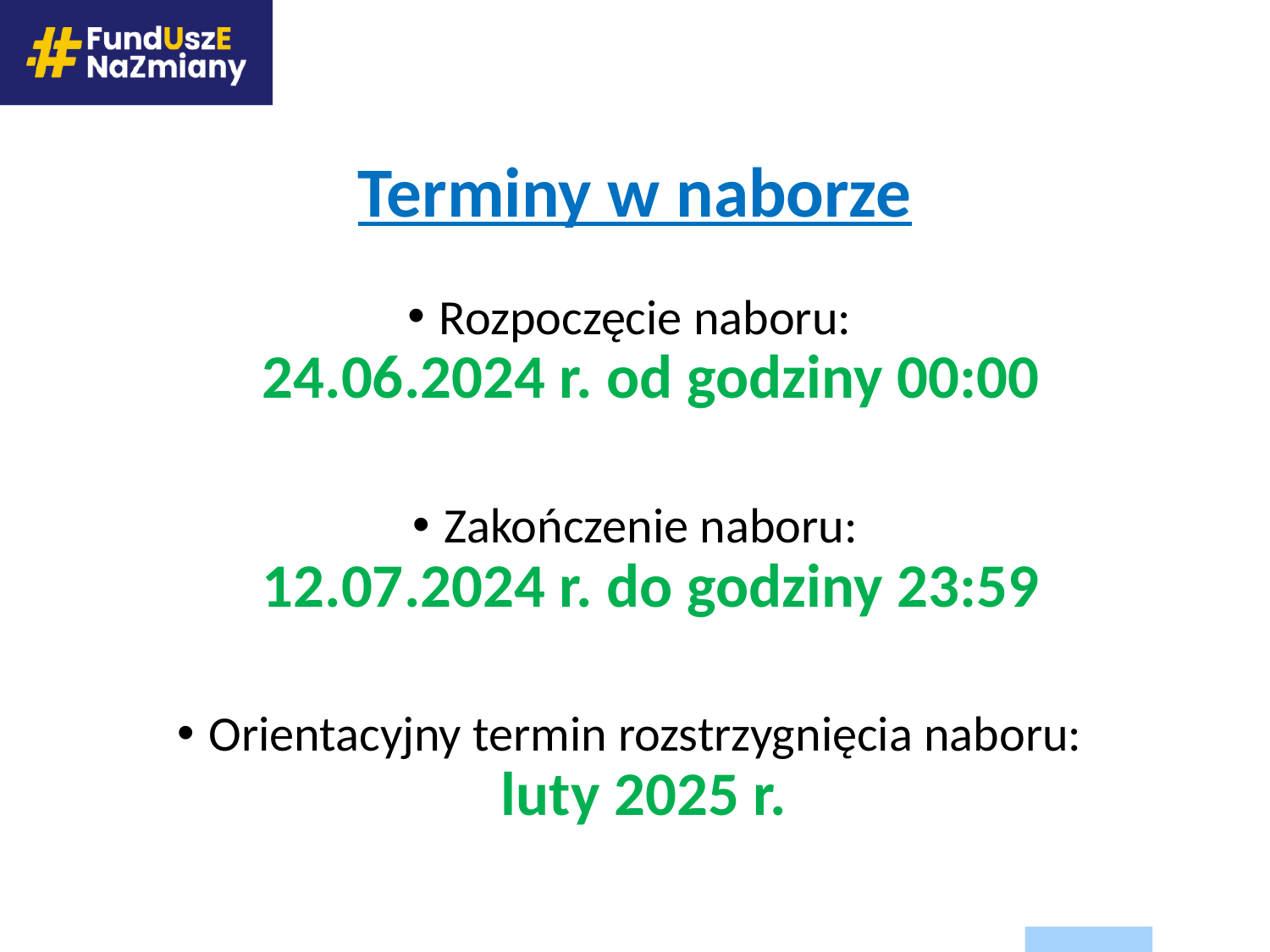

# Terminy w naborze
Rozpoczęcie naboru:
24.06.2024 r. od godziny 00:00

Zakończenie naboru:
12.07.2024 r. do godziny 23:59

Orientacyjny termin rozstrzygnięcia naboru:
luty 2025 r.